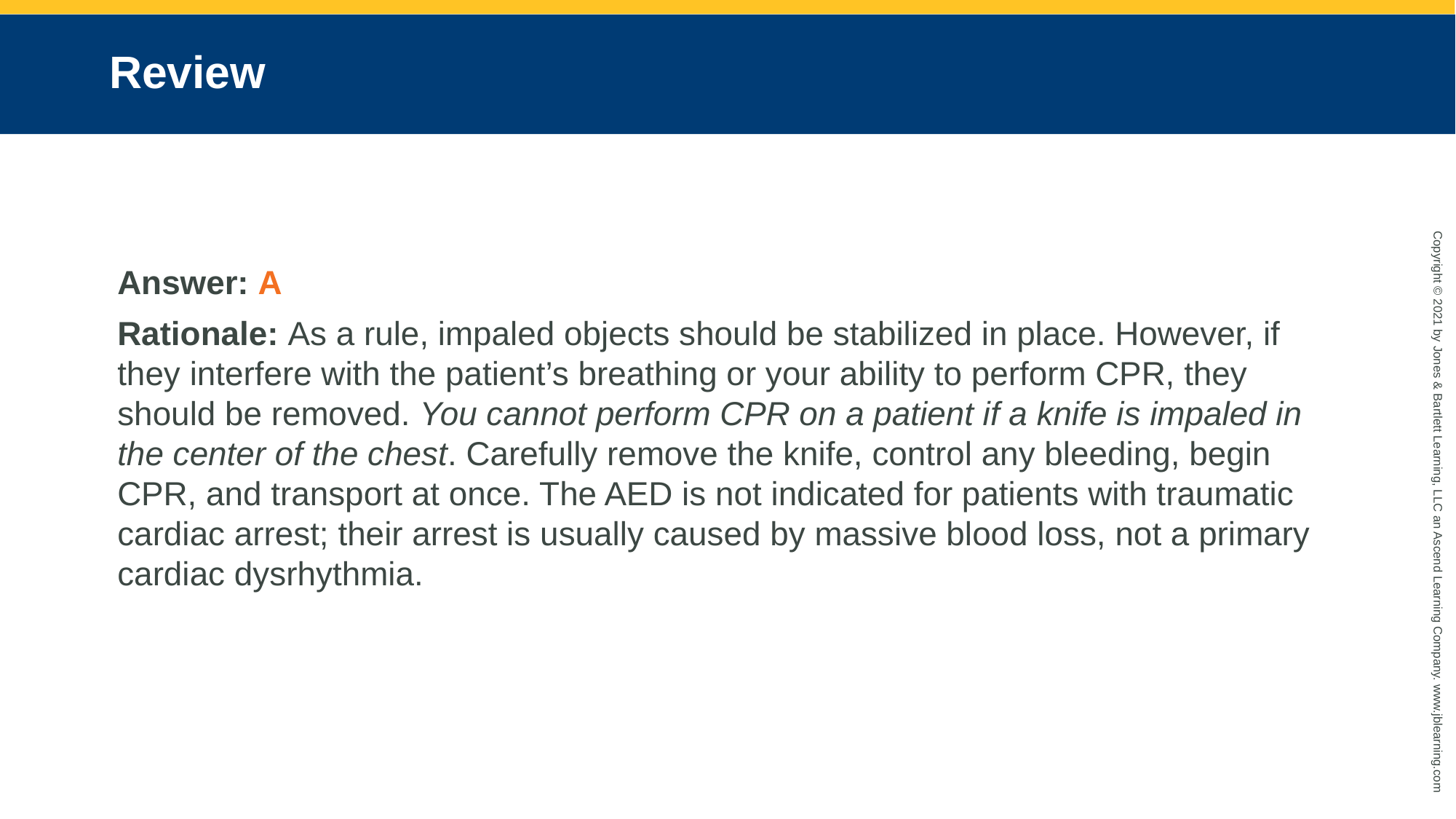

# Review
Answer: A
Rationale: As a rule, impaled objects should be stabilized in place. However, if they interfere with the patient’s breathing or your ability to perform CPR, they should be removed. You cannot perform CPR on a patient if a knife is impaled in the center of the chest. Carefully remove the knife, control any bleeding, begin CPR, and transport at once. The AED is not indicated for patients with traumatic cardiac arrest; their arrest is usually caused by massive blood loss, not a primary cardiac dysrhythmia.